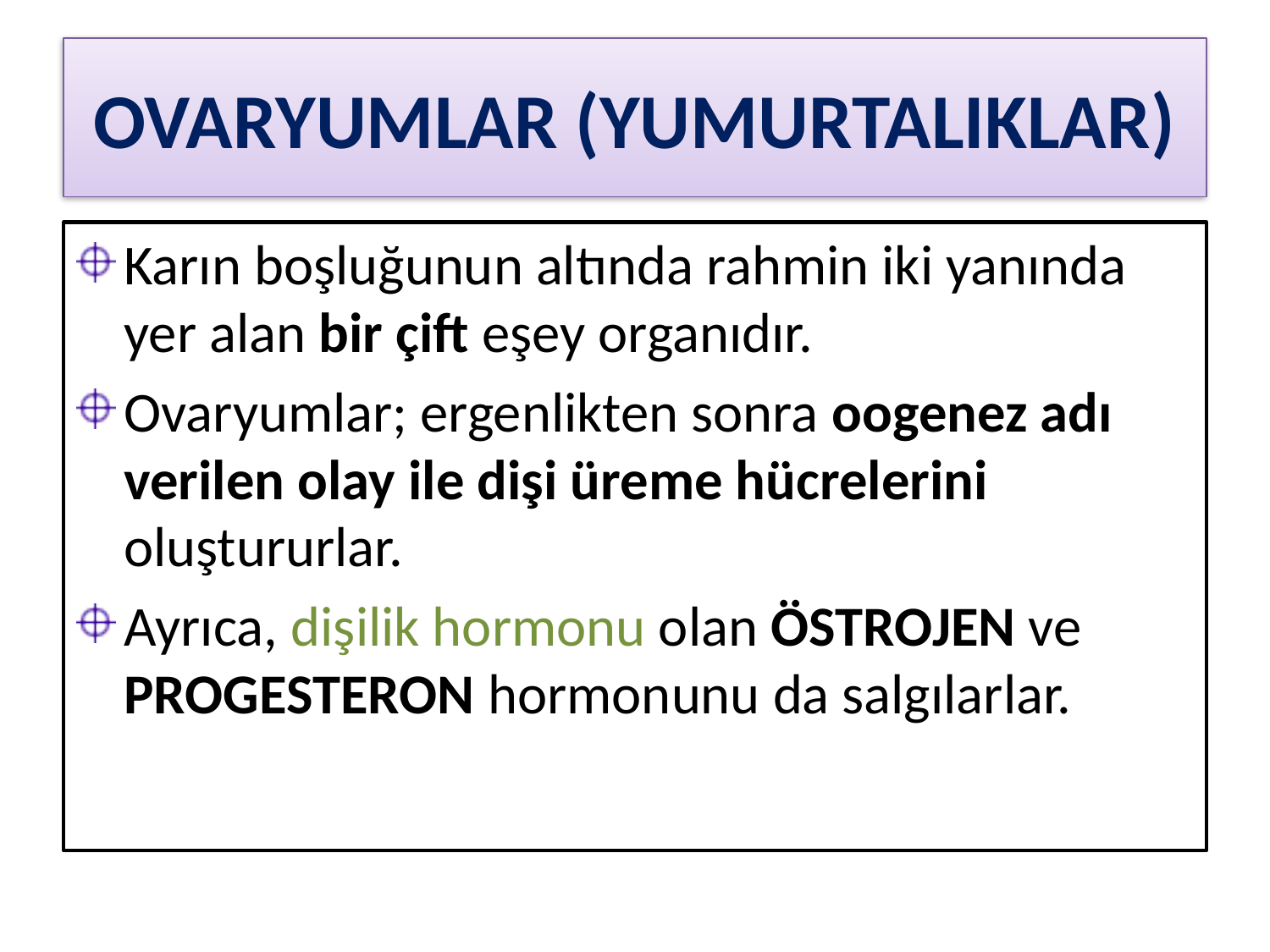

# OVARYUMLAR (YUMURTALIKLAR)
Karın boşluğunun altında rahmin iki yanında yer alan bir çift eşey organıdır.
Ovaryumlar; ergenlikten sonra oogenez adı verilen olay ile dişi üreme hücrelerini oluştururlar.
Ayrıca, dişilik hormonu olan ÖSTROJEN ve PROGESTERON hormonunu da salgılarlar.